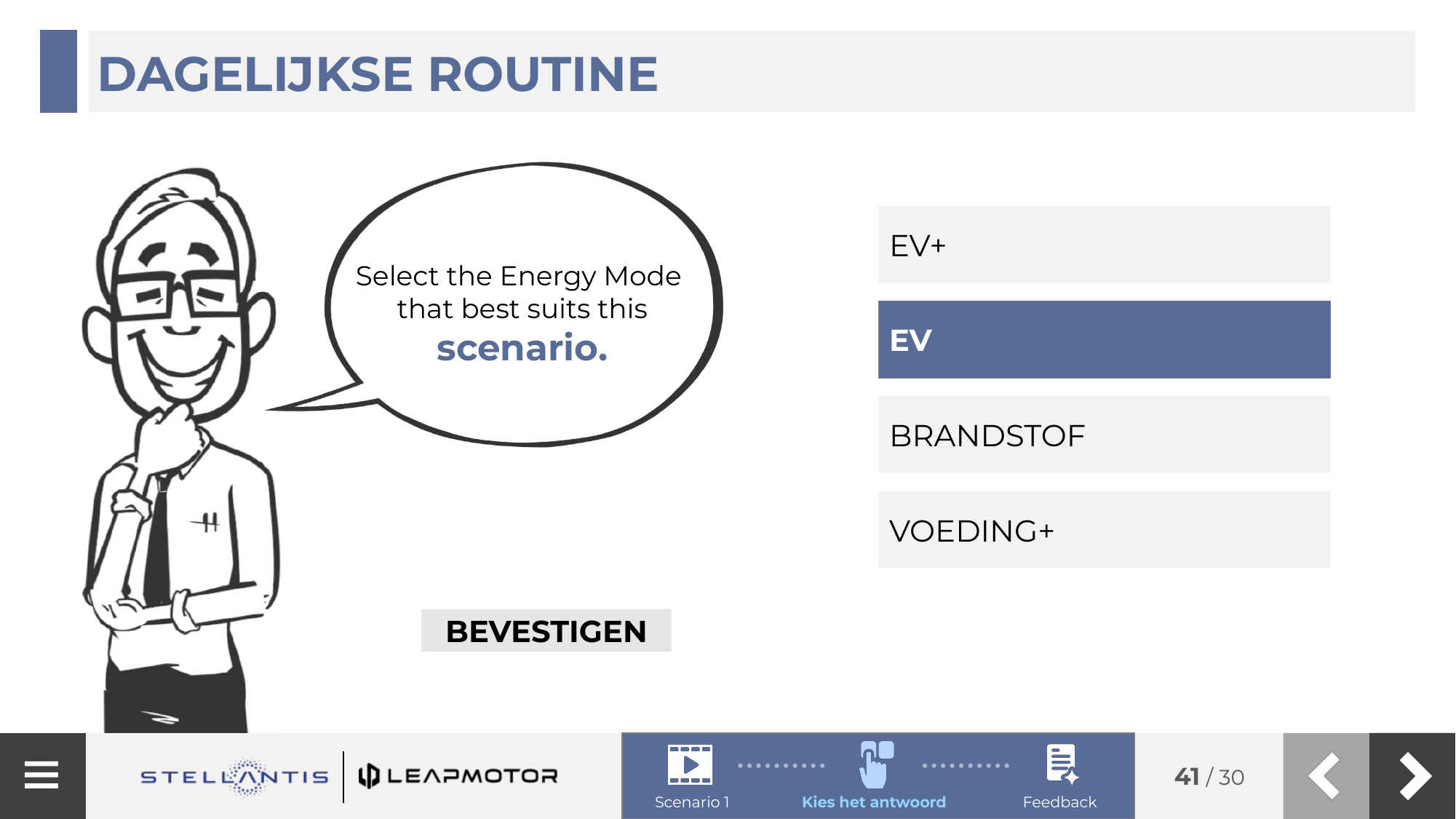

# Dagelijkse routine
EV+
EV
BRANDSTOF
VOEDING+
BEVESTIGEN
Scenario 1